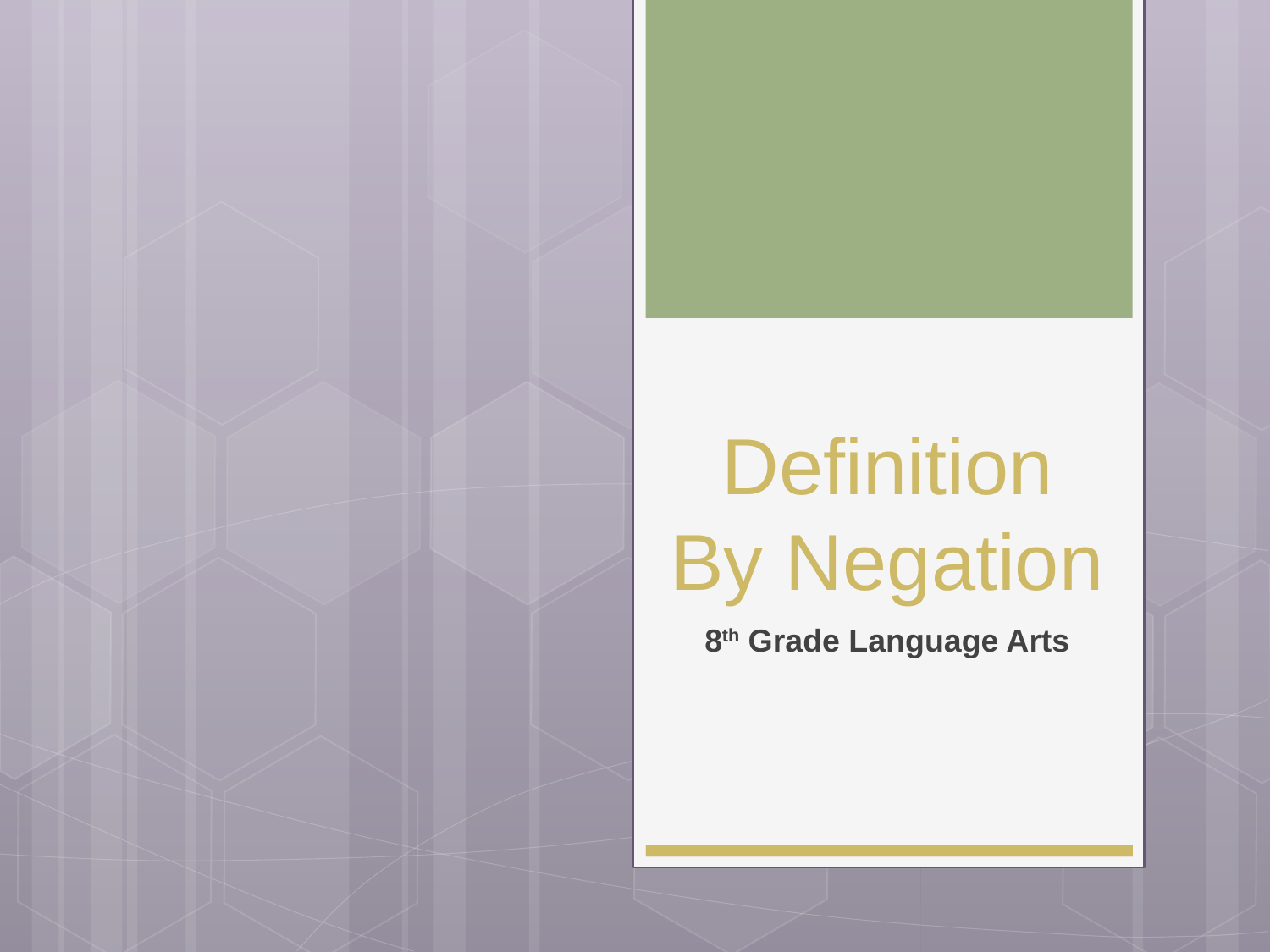

# Definition By Negation
8th Grade Language Arts